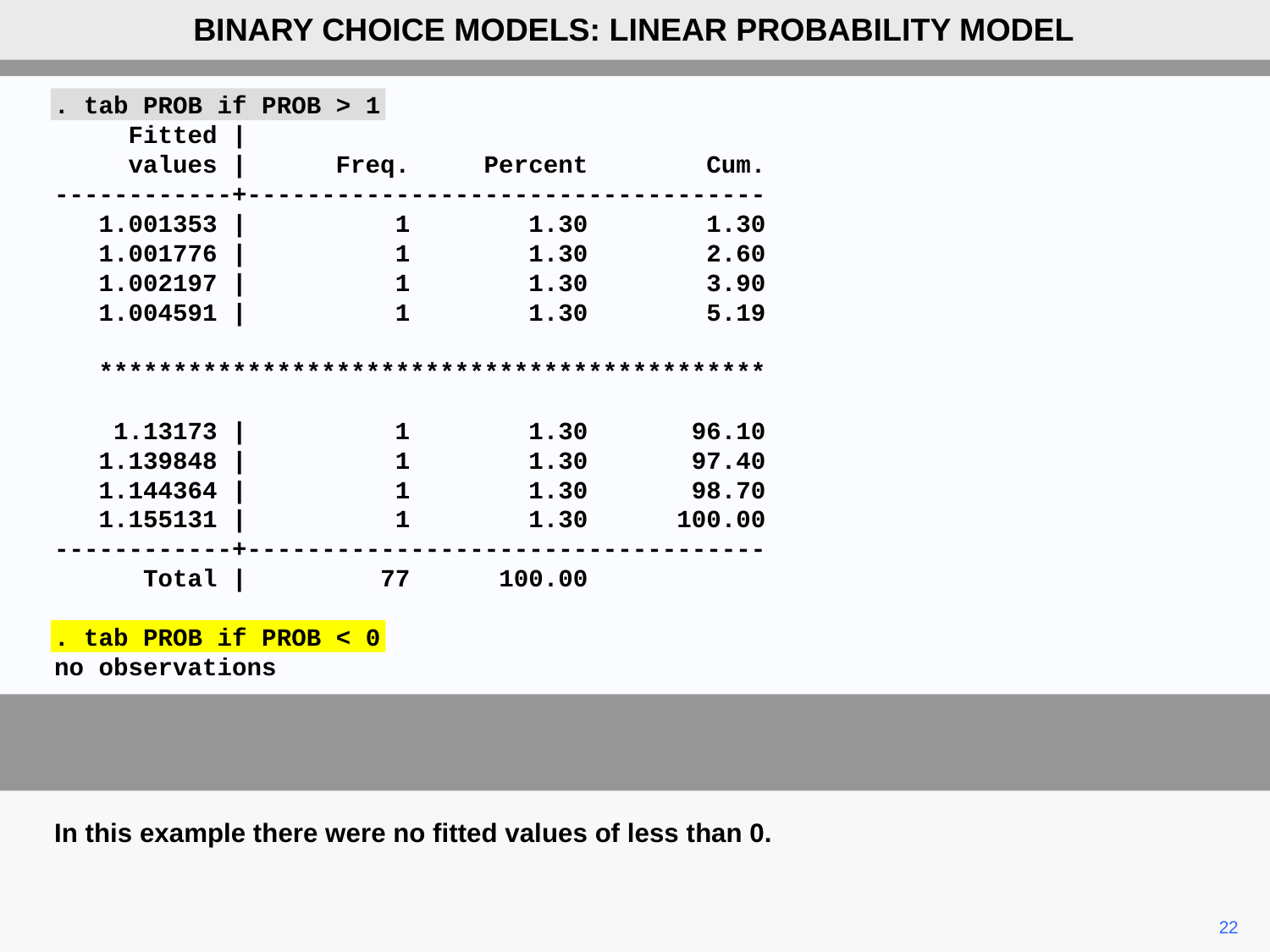

BINARY CHOICE MODELS: LINEAR PROBABILITY MODEL

. tab PROB if PROB > 1
     Fitted |
     values |      Freq.     Percent        Cum.
------------+-----------------------------------
   1.001353 |          1        1.30        1.30
   1.001776 |          1        1.30        2.60
   1.002197 |          1        1.30        3.90
   1.004591 |          1        1.30        5.19

   *********************************************

    1.13173 |          1        1.30       96.10
   1.139848 |          1        1.30       97.40
   1.144364 |          1        1.30       98.70
   1.155131 |          1        1.30      100.00
------------+-----------------------------------
      Total |         77      100.00

. tab PROB if PROB < 0
no observations

In this example there were no fitted values of less than 0.
22